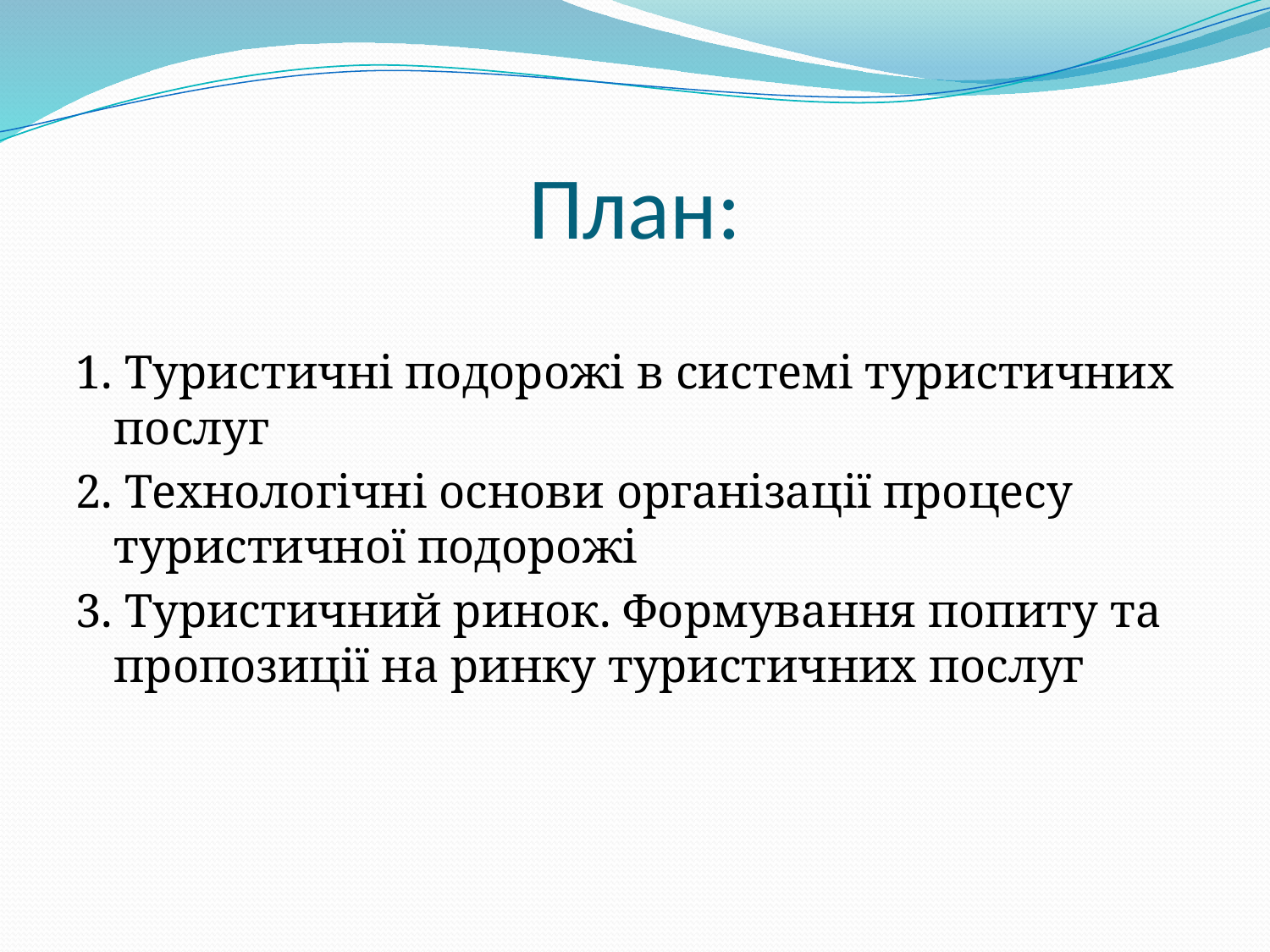

# План:
1. Туристичні подорожі в системі туристичних послуг
2. Технологічні основи організації процесу туристичної подорожі
3. Туристичний ринок. Формування попиту та пропозиції на ринку туристичних послуг